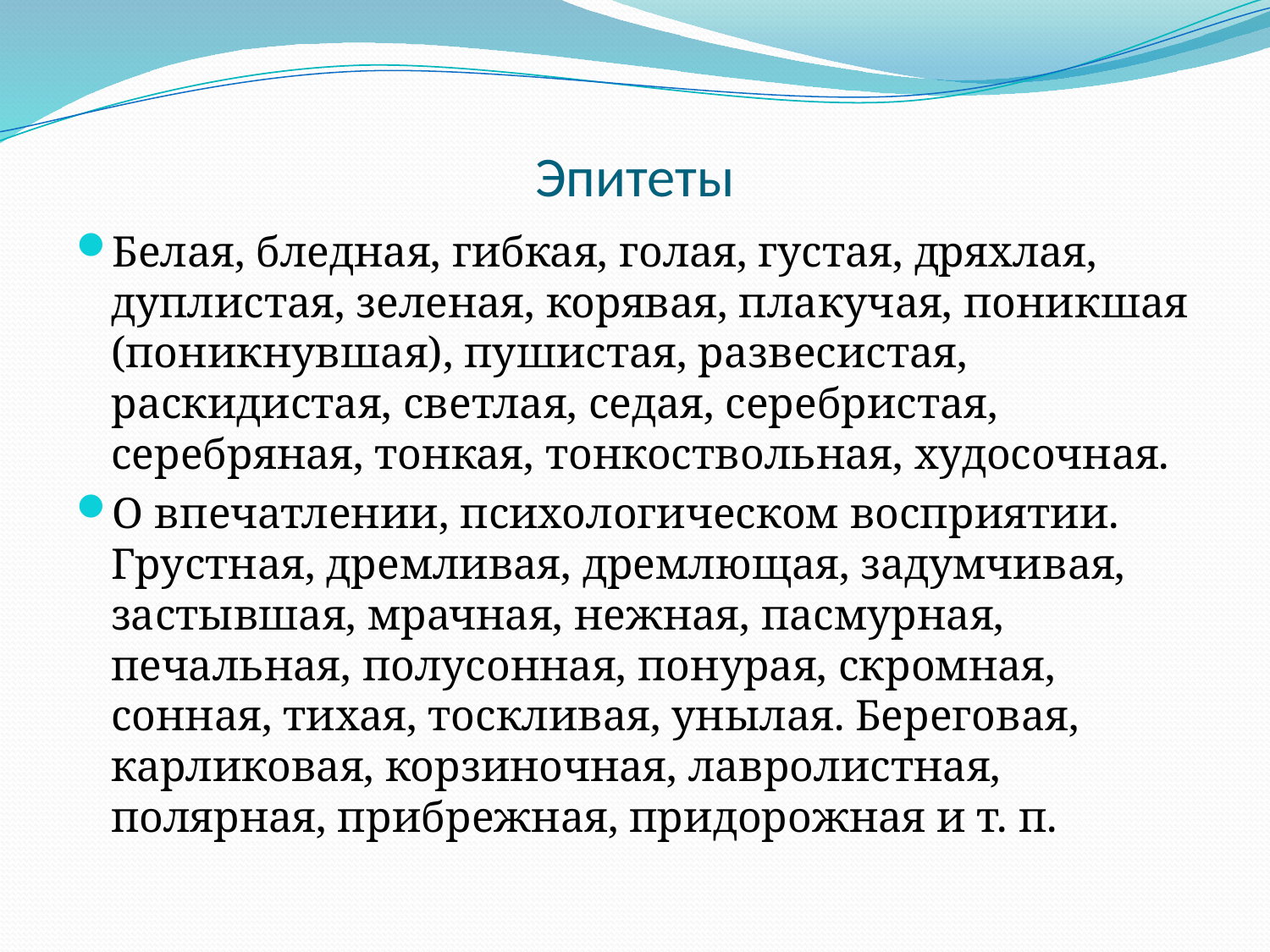

# Эпитеты
Белая, бледная, гибкая, голая, густая, дряхлая, дуплистая, зеленая, корявая, плакучая, поникшая (поникнувшая), пушистая, развесистая, раскидистая, светлая, седая, серебристая, серебряная, тонкая, тонкоствольная, худосочная.
О впечатлении, психологическом восприятии.
Грустная, дремливая, дремлющая, задумчивая, застывшая, мрачная, нежная, пасмурная, печальная, полусонная, понурая, скромная, сонная, тихая, тоскливая, унылая. Береговая, карликовая, корзиночная, лавролистная, полярная, прибрежная, придорожная и т. п.